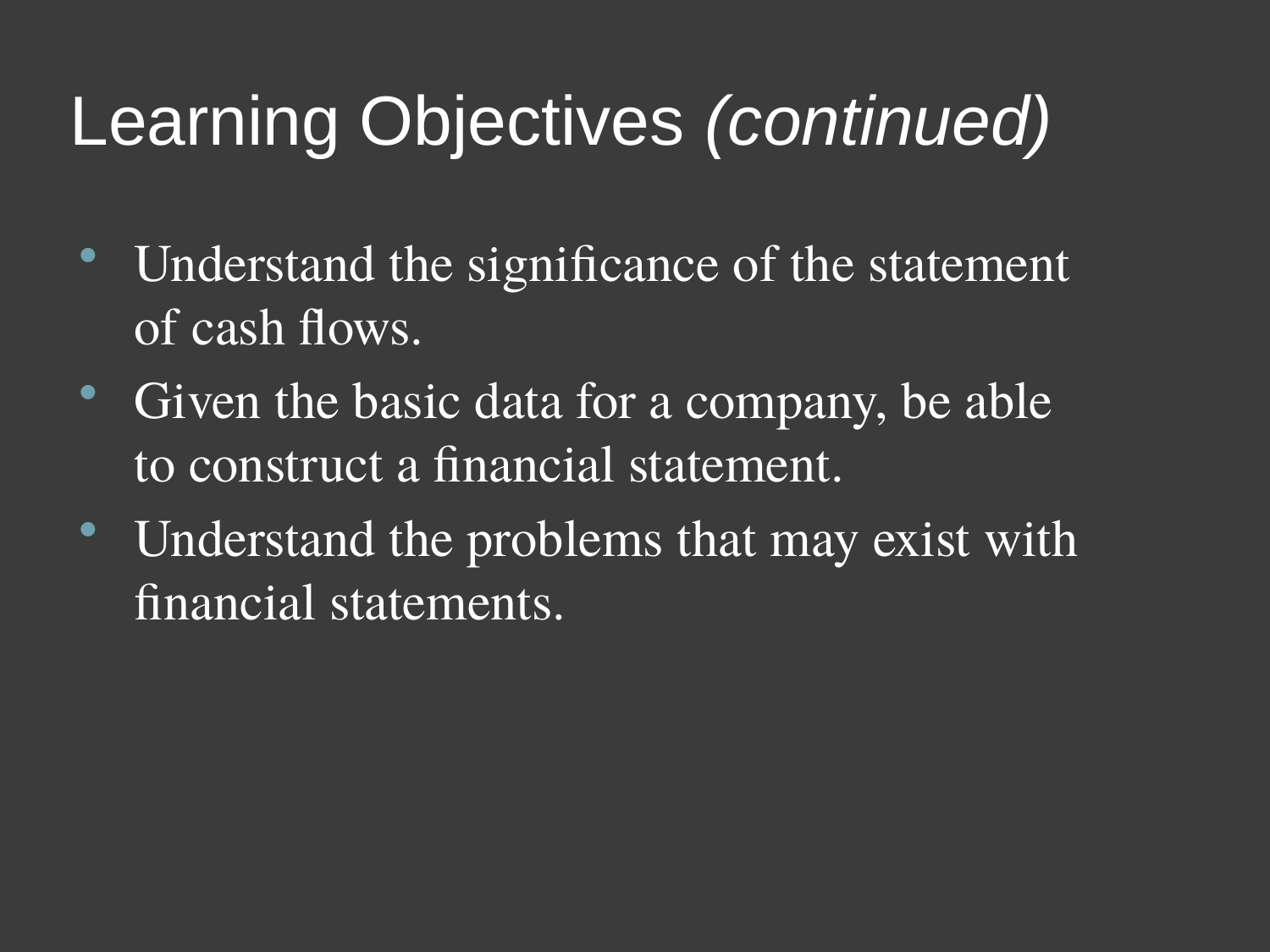

# Learning Objectives (continued)
Understand the significance of the statement of cash flows.
Given the basic data for a company, be able to construct a financial statement.
Understand the problems that may exist with financial statements.